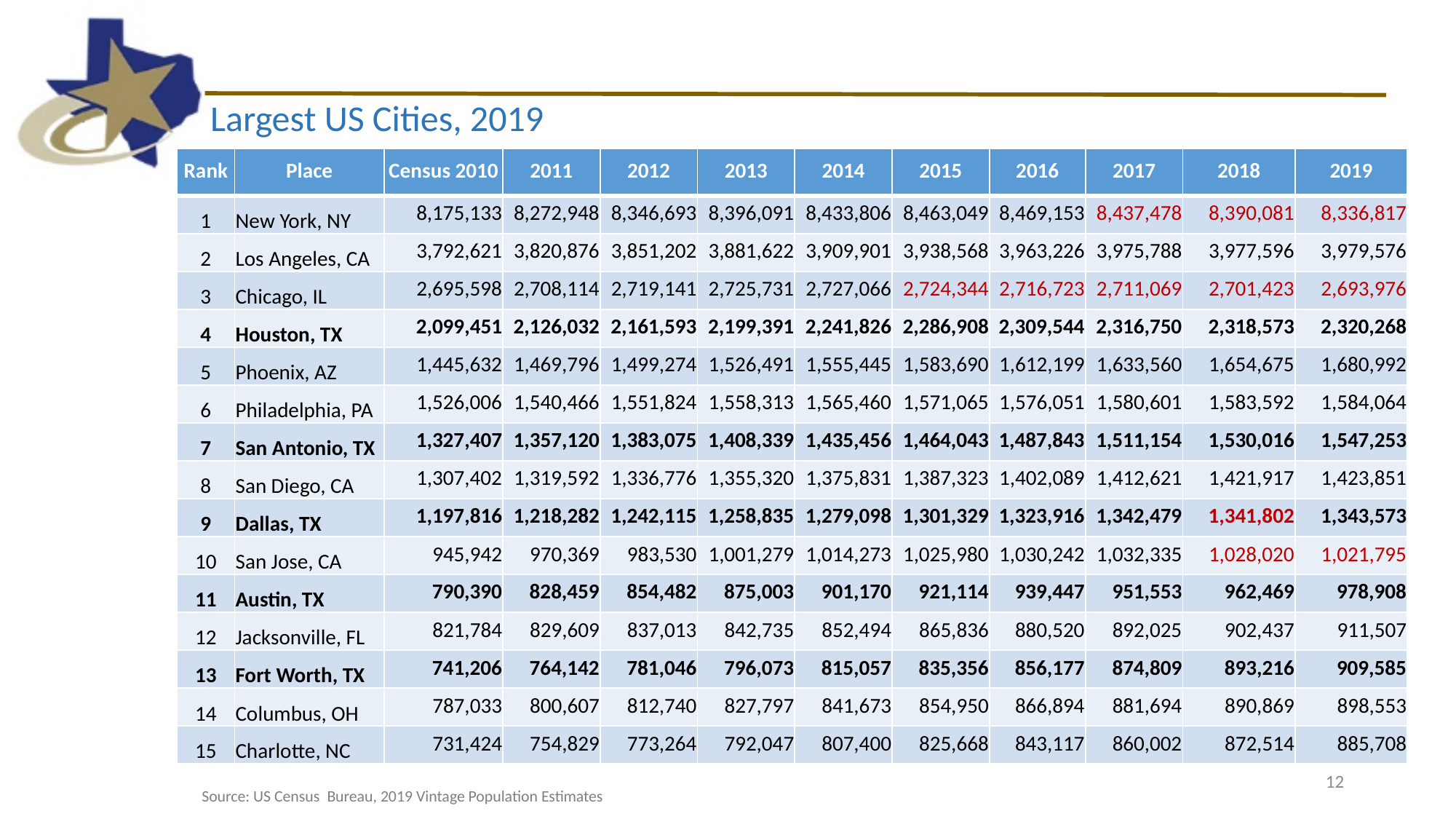

Largest US Cities, 2019

| Rank | Place | Census 2010 | 2011 | 2012 | 2013 | 2014 | 2015 | 2016 | 2017 | 2018 | 2019 |
| --- | --- | --- | --- | --- | --- | --- | --- | --- | --- | --- | --- |
| 1 | New York, NY | 8,175,133 | 8,272,948 | 8,346,693 | 8,396,091 | 8,433,806 | 8,463,049 | 8,469,153 | 8,437,478 | 8,390,081 | 8,336,817 |
| 2 | Los Angeles, CA | 3,792,621 | 3,820,876 | 3,851,202 | 3,881,622 | 3,909,901 | 3,938,568 | 3,963,226 | 3,975,788 | 3,977,596 | 3,979,576 |
| 3 | Chicago, IL | 2,695,598 | 2,708,114 | 2,719,141 | 2,725,731 | 2,727,066 | 2,724,344 | 2,716,723 | 2,711,069 | 2,701,423 | 2,693,976 |
| 4 | Houston, TX | 2,099,451 | 2,126,032 | 2,161,593 | 2,199,391 | 2,241,826 | 2,286,908 | 2,309,544 | 2,316,750 | 2,318,573 | 2,320,268 |
| 5 | Phoenix, AZ | 1,445,632 | 1,469,796 | 1,499,274 | 1,526,491 | 1,555,445 | 1,583,690 | 1,612,199 | 1,633,560 | 1,654,675 | 1,680,992 |
| 6 | Philadelphia, PA | 1,526,006 | 1,540,466 | 1,551,824 | 1,558,313 | 1,565,460 | 1,571,065 | 1,576,051 | 1,580,601 | 1,583,592 | 1,584,064 |
| 7 | San Antonio, TX | 1,327,407 | 1,357,120 | 1,383,075 | 1,408,339 | 1,435,456 | 1,464,043 | 1,487,843 | 1,511,154 | 1,530,016 | 1,547,253 |
| 8 | San Diego, CA | 1,307,402 | 1,319,592 | 1,336,776 | 1,355,320 | 1,375,831 | 1,387,323 | 1,402,089 | 1,412,621 | 1,421,917 | 1,423,851 |
| 9 | Dallas, TX | 1,197,816 | 1,218,282 | 1,242,115 | 1,258,835 | 1,279,098 | 1,301,329 | 1,323,916 | 1,342,479 | 1,341,802 | 1,343,573 |
| 10 | San Jose, CA | 945,942 | 970,369 | 983,530 | 1,001,279 | 1,014,273 | 1,025,980 | 1,030,242 | 1,032,335 | 1,028,020 | 1,021,795 |
| 11 | Austin, TX | 790,390 | 828,459 | 854,482 | 875,003 | 901,170 | 921,114 | 939,447 | 951,553 | 962,469 | 978,908 |
| 12 | Jacksonville, FL | 821,784 | 829,609 | 837,013 | 842,735 | 852,494 | 865,836 | 880,520 | 892,025 | 902,437 | 911,507 |
| 13 | Fort Worth, TX | 741,206 | 764,142 | 781,046 | 796,073 | 815,057 | 835,356 | 856,177 | 874,809 | 893,216 | 909,585 |
| 14 | Columbus, OH | 787,033 | 800,607 | 812,740 | 827,797 | 841,673 | 854,950 | 866,894 | 881,694 | 890,869 | 898,553 |
| 15 | Charlotte, NC | 731,424 | 754,829 | 773,264 | 792,047 | 807,400 | 825,668 | 843,117 | 860,002 | 872,514 | 885,708 |
12
Source: US Census  Bureau, 2019 Vintage Population Estimates